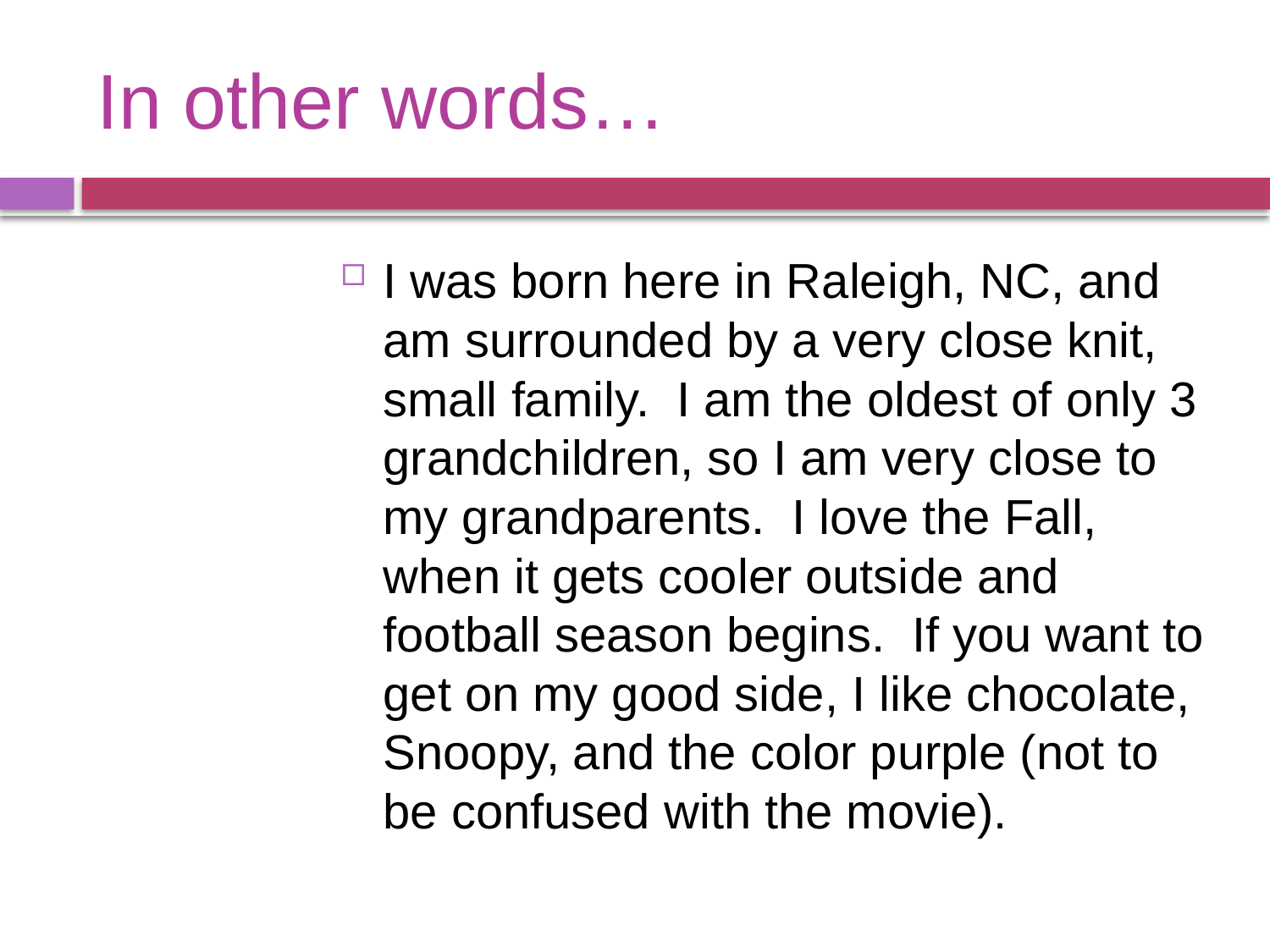

# In other words…

I was born here in Raleigh, NC, and am surrounded by a very close knit, small family.  I am the oldest of only 3 grandchildren, so I am very close to my grandparents.  I love the Fall, when it gets cooler outside and football season begins.  If you want to get on my good side, I like chocolate, Snoopy, and the color purple (not to be confused with the movie).